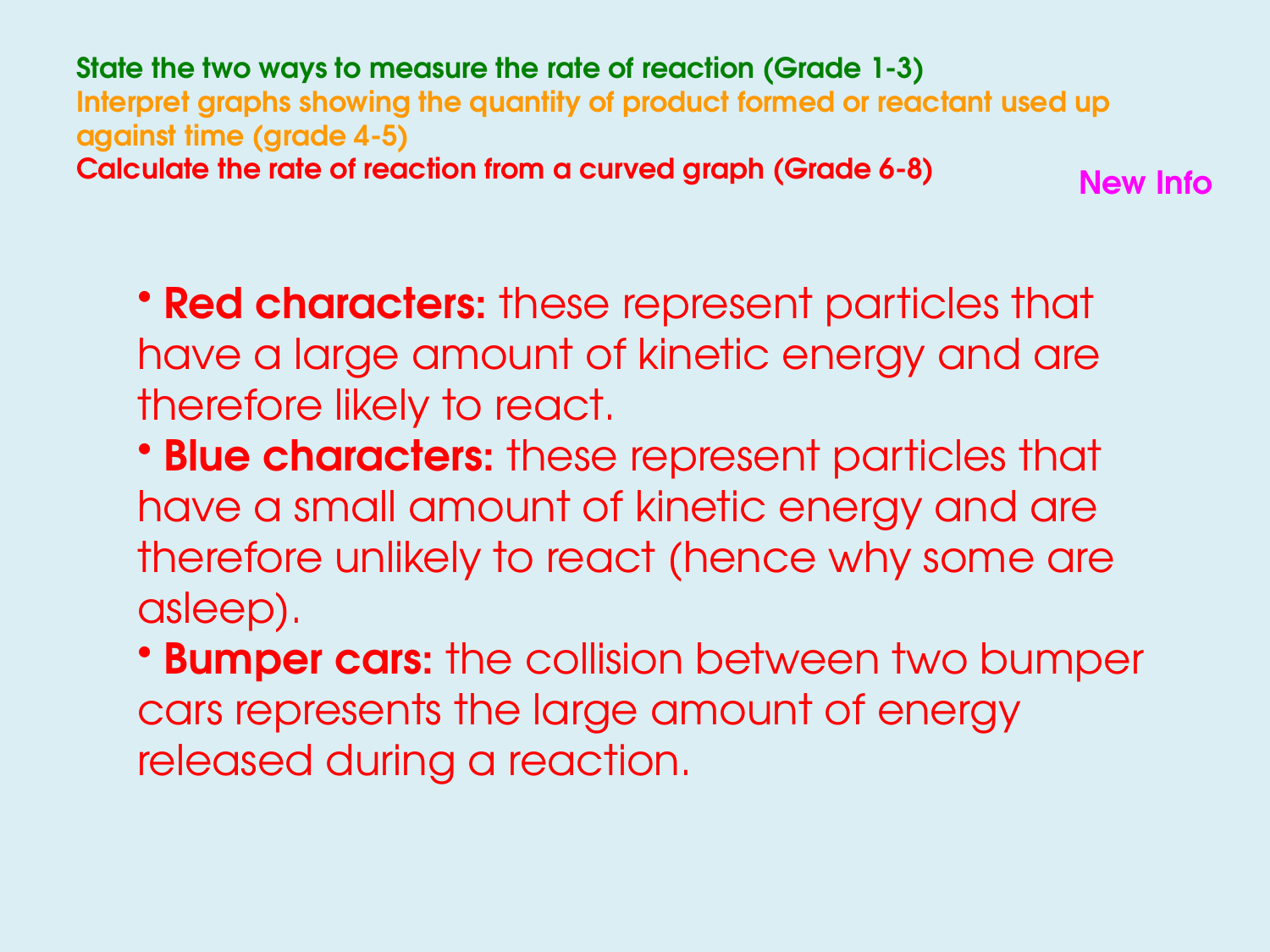

# State the two ways to measure the rate of reaction (Grade 1-3) Interpret graphs showing the quantity of product formed or reactant used up against time (grade 4-5) Calculate the rate of reaction from a curved graph (Grade 6-8)
New Info
 Red characters: these represent particles that have a large amount of kinetic energy and are therefore likely to react.
 Blue characters: these represent particles that have a small amount of kinetic energy and are therefore unlikely to react (hence why some are asleep).
 Bumper cars: the collision between two bumper cars represents the large amount of energy released during a reaction.